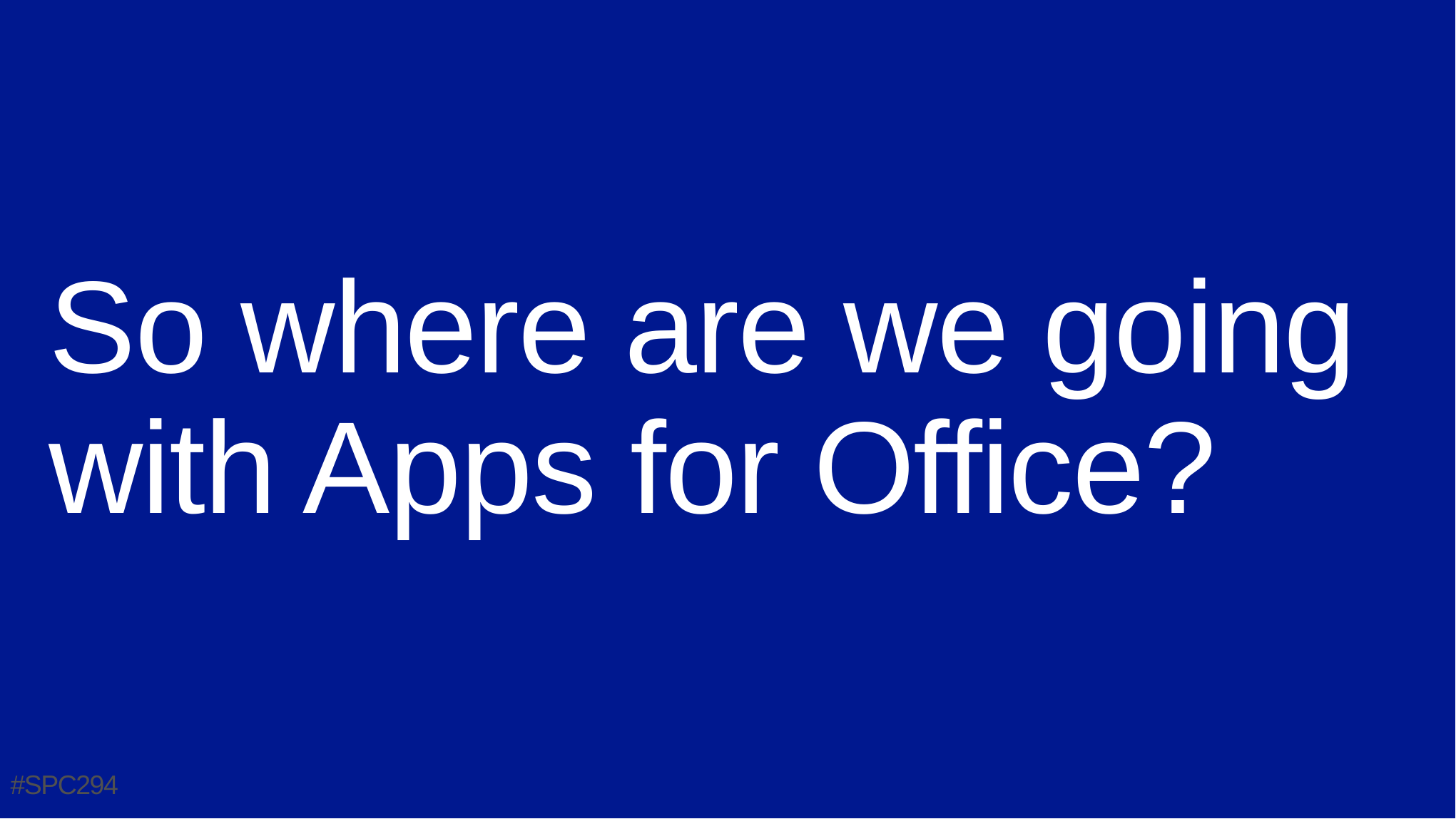

# So where are we going with Apps for Office?